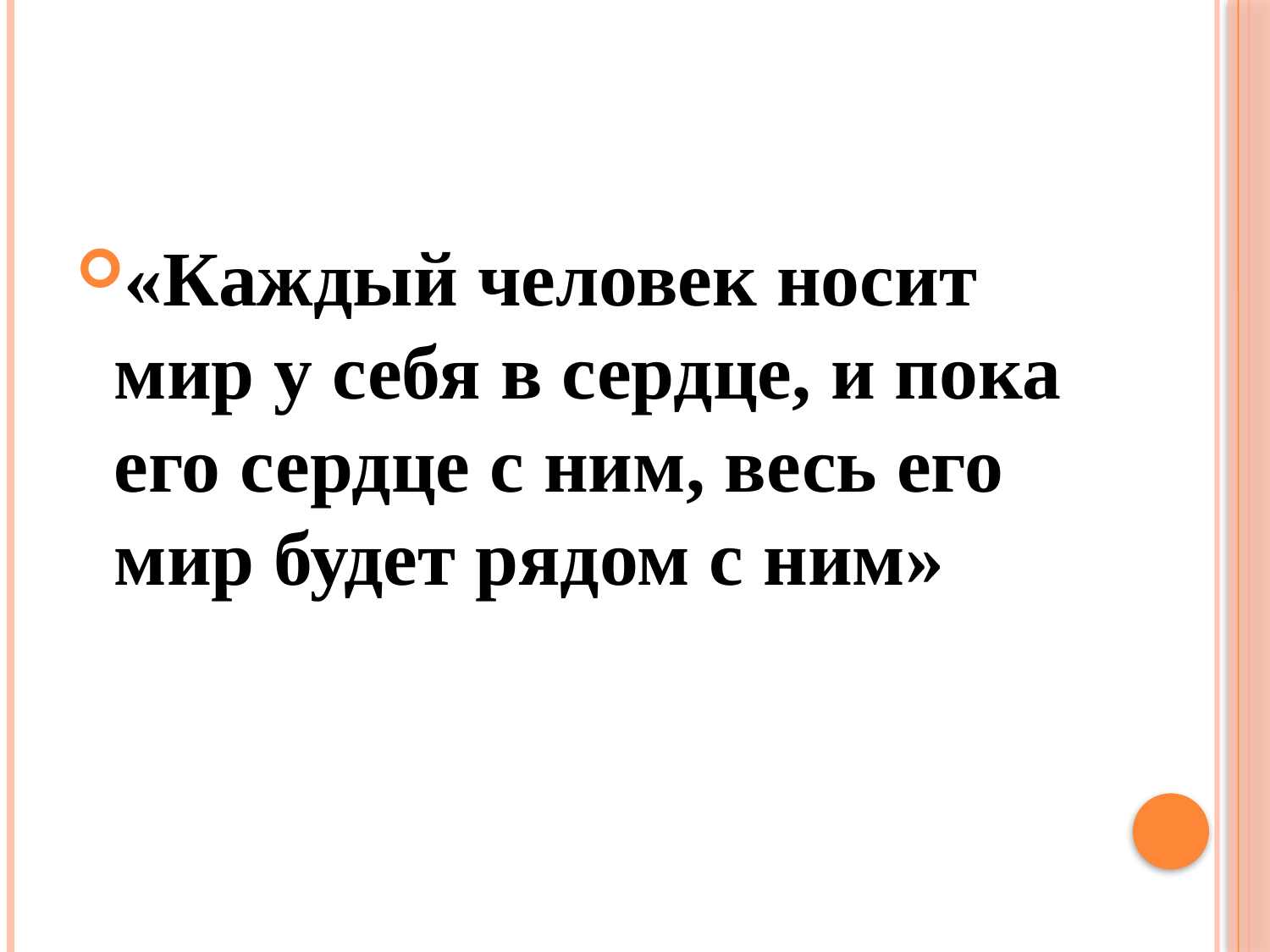

#
«Каждый человек носит мир у себя в сердце, и пока его сердце с ним, весь его мир будет рядом с ним»